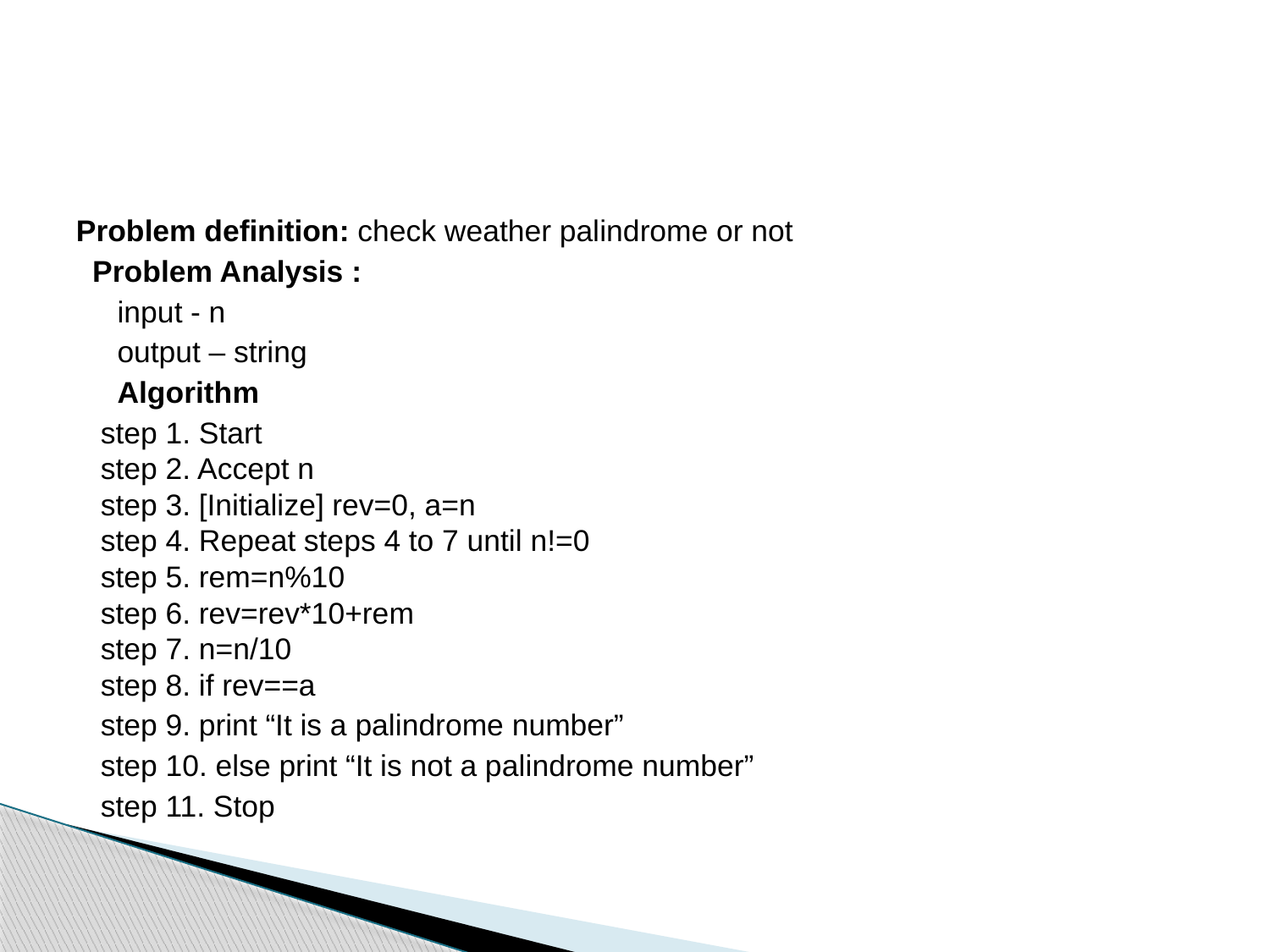

#
Problem definition: check weather palindrome or not
  Problem Analysis :
     input - n
     output – string
     Algorithm
   step 1. Start
   step 2. Accept n
   step 3. [Initialize] rev=0, a=n
   step 4. Repeat steps 4 to 7 until n!=0
   step 5. rem=n%10
   step 6. rev=rev*10+rem
   step 7. n=n/10
   step 8. if rev==a
   step 9. print “It is a palindrome number”
   step 10. else print “It is not a palindrome number”
   step 11. Stop